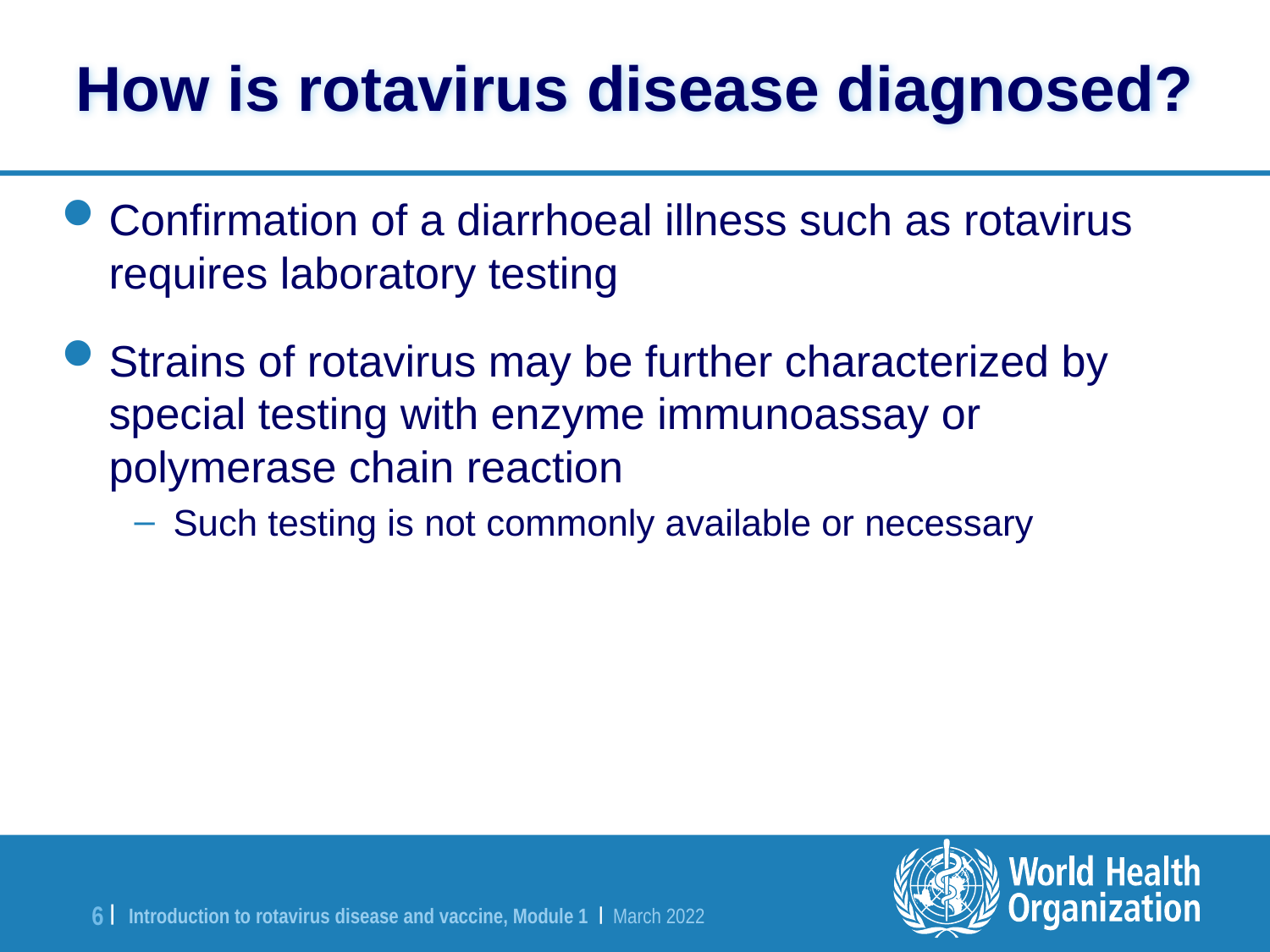

How is rotavirus disease diagnosed?
Confirmation of a diarrhoeal illness such as rotavirus requires laboratory testing
Strains of rotavirus may be further characterized by special testing with enzyme immunoassay or polymerase chain reaction
Such testing is not commonly available or necessary